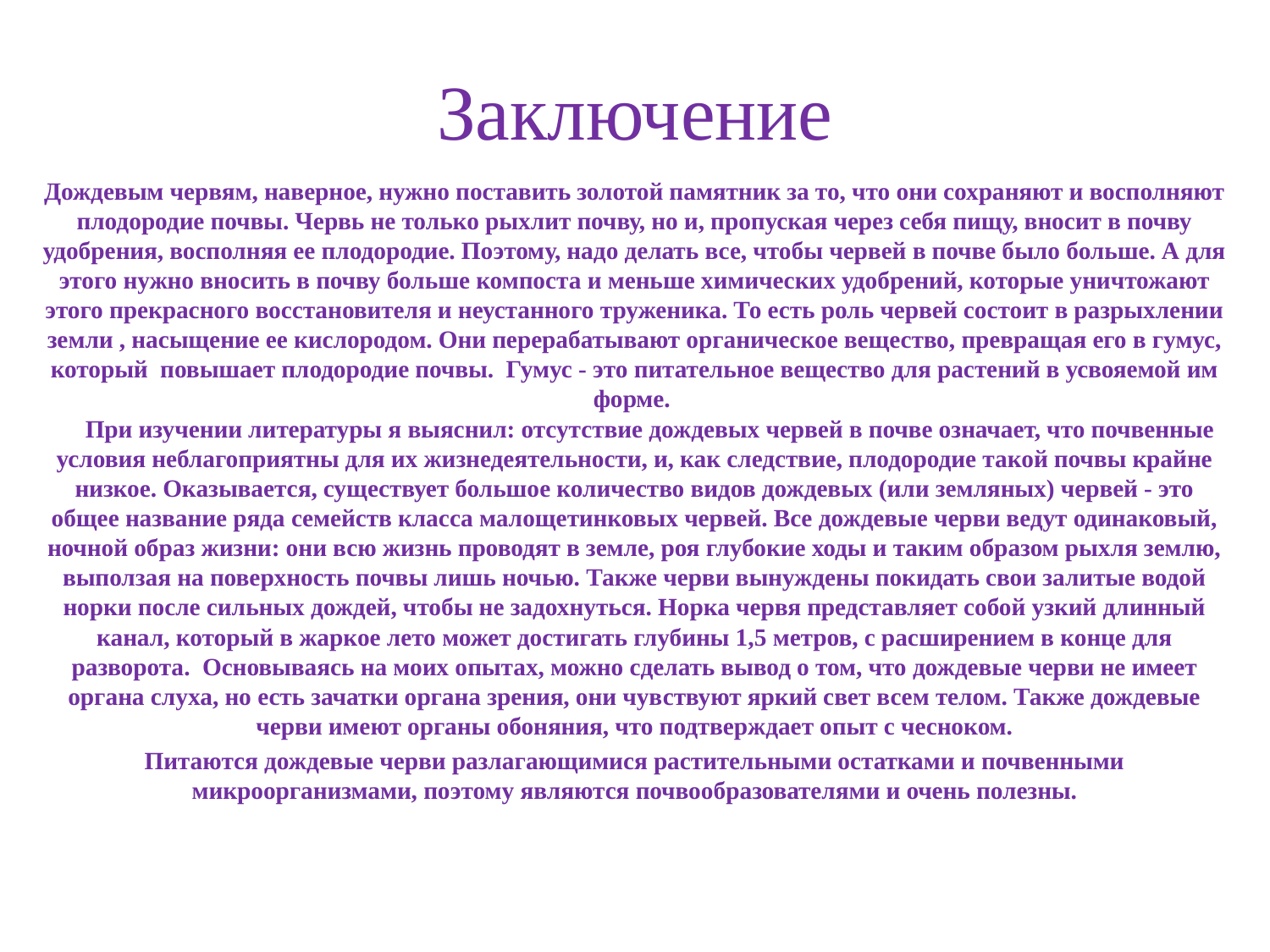

# Заключение
Дождевым червям, наверное, нужно поставить золотой памятник за то, что они сохраняют и восполняют плодородие почвы. Червь не только рыхлит почву, но и, пропуская через себя пищу, вносит в почву удобрения, восполняя ее плодородие. Поэтому, надо делать все, чтобы червей в почве было больше. А для этого нужно вносить в почву больше компоста и меньше химических удобрений, которые уничтожают этого прекрасного восстановителя и неустанного труженика. То есть роль червей состоит в разрыхлении земли , насыщение ее кислородом. Они перерабатывают органическое вещество, превращая его в гумус, который  повышает плодородие почвы.  Гумус - это питательное вещество для растений в усвояемой им форме.
     При изучении литературы я выяснил: отсутствие дождевых червей в почве означает, что почвенные условия неблагоприятны для их жизнедеятельности, и, как следствие, плодородие такой почвы крайне низкое. Оказывается, существует большое количество видов дождевых (или земляных) червей - это общее название ряда семейств класса малощетинковых червей. Все дождевые черви ведут одинаковый, ночной образ жизни: они всю жизнь проводят в земле, роя глубокие ходы и таким образом рыхля землю, выползая на поверхность почвы лишь ночью. Также черви вынуждены покидать свои залитые водой норки после сильных дождей, чтобы не задохнуться. Норка червя представляет собой узкий длинный канал, который в жаркое лето может достигать глубины 1,5 метров, с расширением в конце для разворота.  Основываясь на моих опытах, можно сделать вывод о том, что дождевые черви не имеет органа слуха, но есть зачатки органа зрения, они чувствуют яркий свет всем телом. Также дождевые черви имеют органы обоняния, что подтверждает опыт с чесноком.
Питаются дождевые черви разлагающимися растительными остатками и почвенными микроорганизмами, поэтому являются почвообразователями и очень полезны.